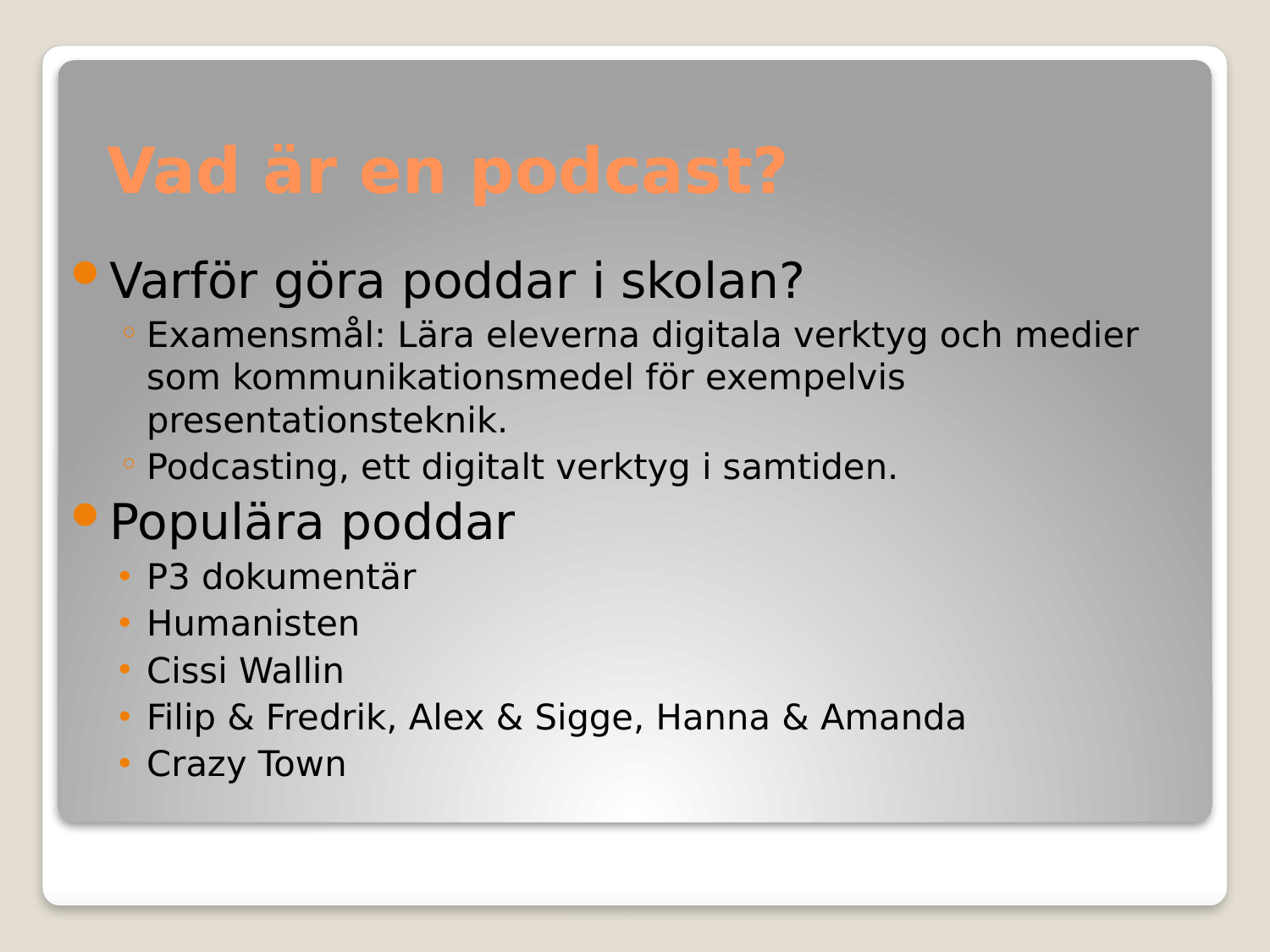

# Vad är en podcast?
Varför göra poddar i skolan?
Examensmål: Lära eleverna digitala verktyg och medier som kommunikationsmedel för exempelvis presentationsteknik.
Podcasting, ett digitalt verktyg i samtiden.
Populära poddar
P3 dokumentär
Humanisten
Cissi Wallin
Filip & Fredrik, Alex & Sigge, Hanna & Amanda
Crazy Town